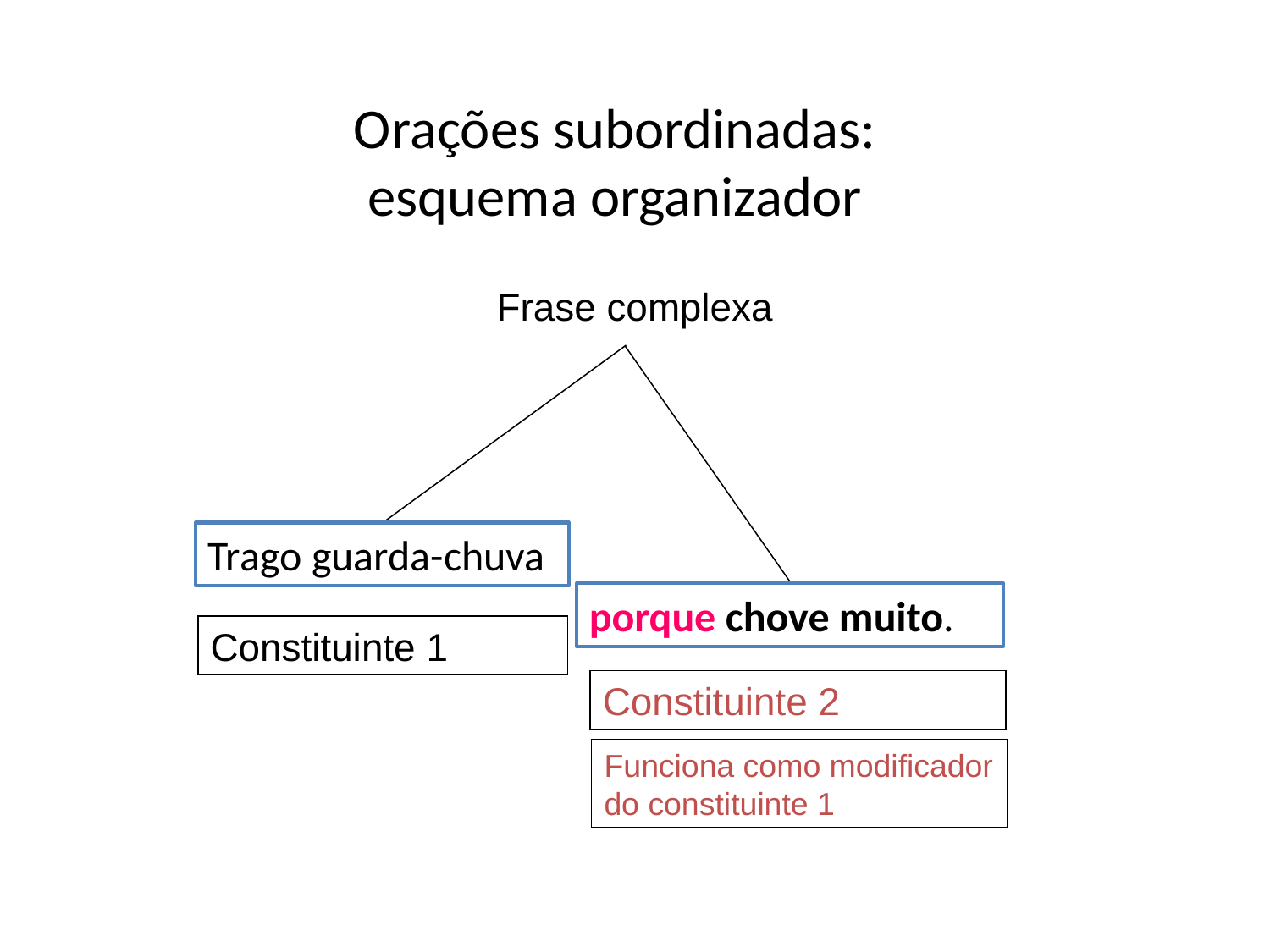

Orações subordinadas: esquema organizador
Frase complexa

Trago guarda-chuva
porque chove muito.
Constituinte 1
Constituinte 2
Funciona como modificador do constituinte 1